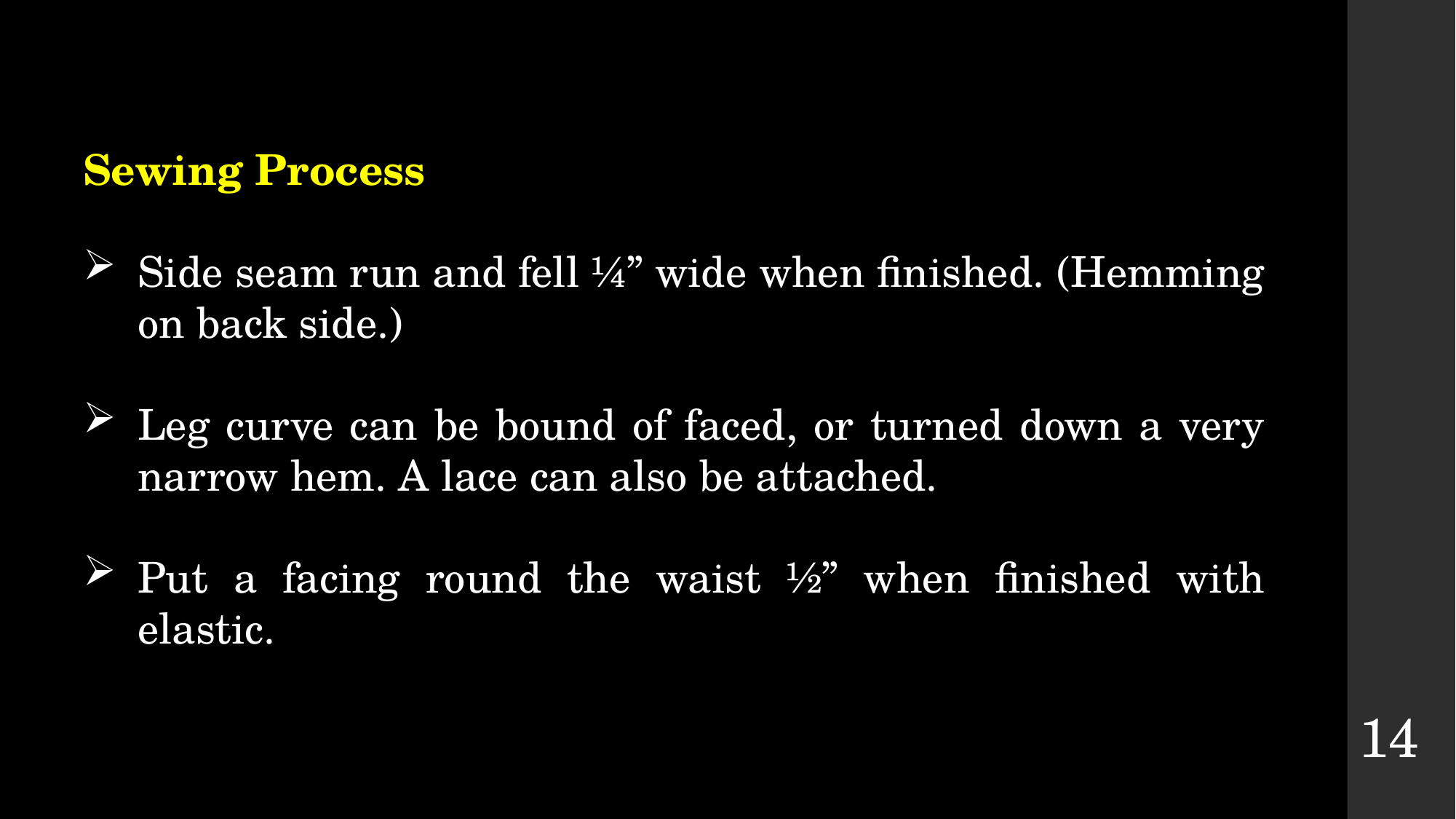

Sewing Process

Side seam run and fell ¼” wide when finished. (Hemming on back side.)

Leg curve can be bound of faced, or turned down a very narrow hem. A lace can also be attached.

Put a facing round the waist ½” when finished with elastic.
14